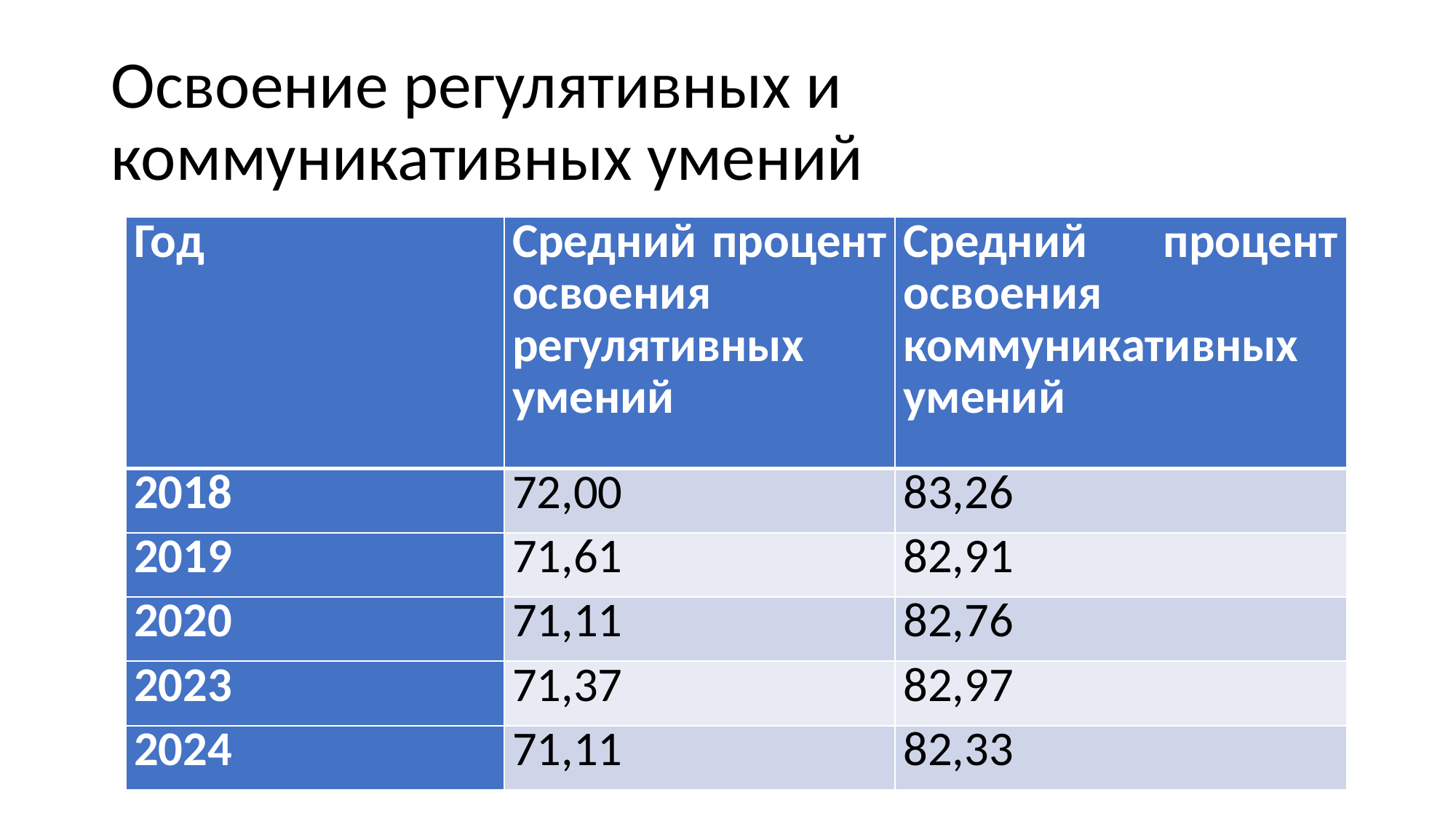

# Освоение регулятивных и коммуникативных умений
| Год | Средний процент освоения регулятивных умений | Средний процент освоения коммуникативных умений |
| --- | --- | --- |
| 2018 | 72,00 | 83,26 |
| 2019 | 71,61 | 82,91 |
| 2020 | 71,11 | 82,76 |
| 2023 | 71,37 | 82,97 |
| 2024 | 71,11 | 82,33 |